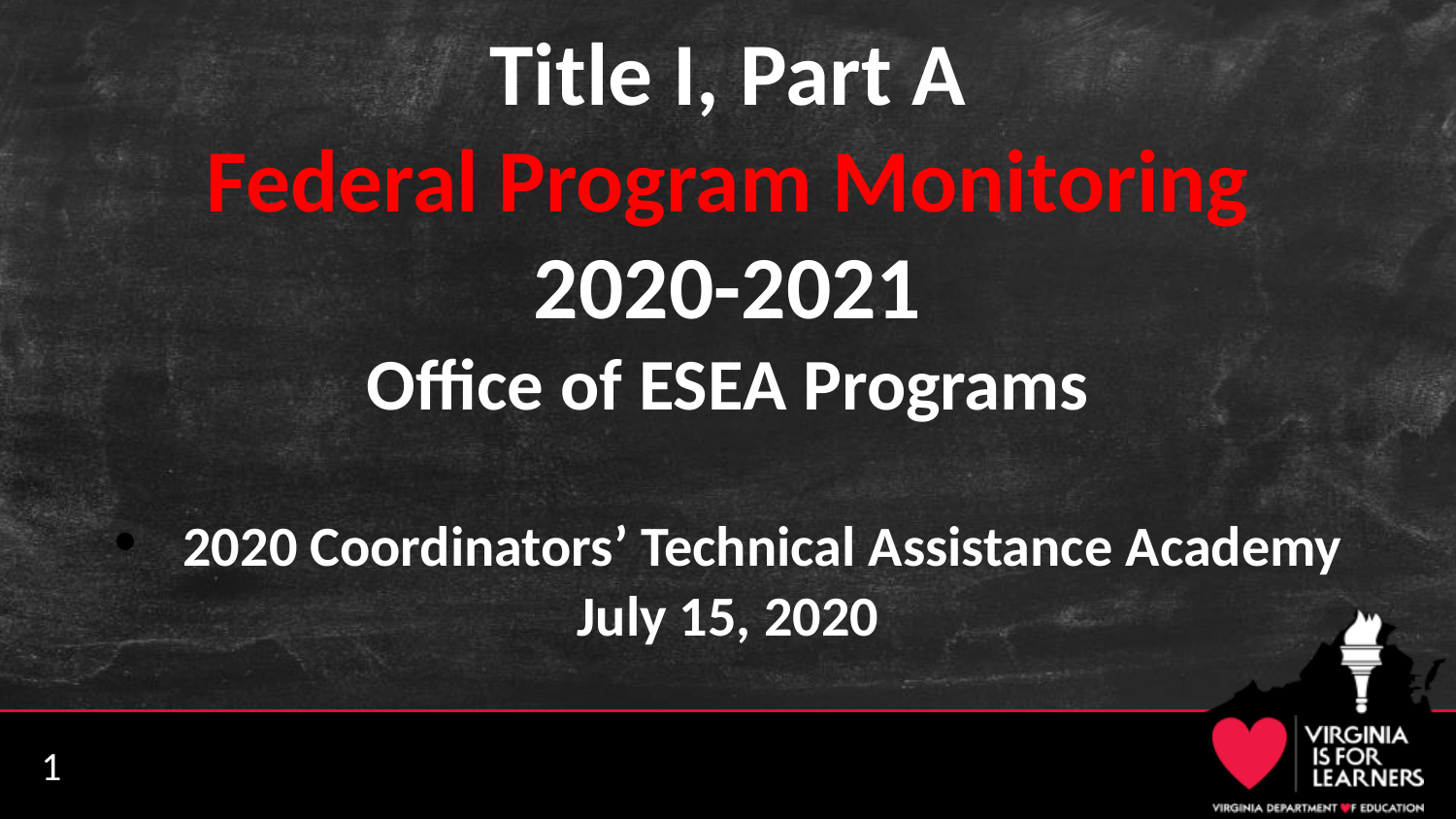

Title I, Part A
Federal Program Monitoring
2020-2021
Office of ESEA Programs

 2020 Coordinators’ Technical Assistance Academy
July 15, 2020